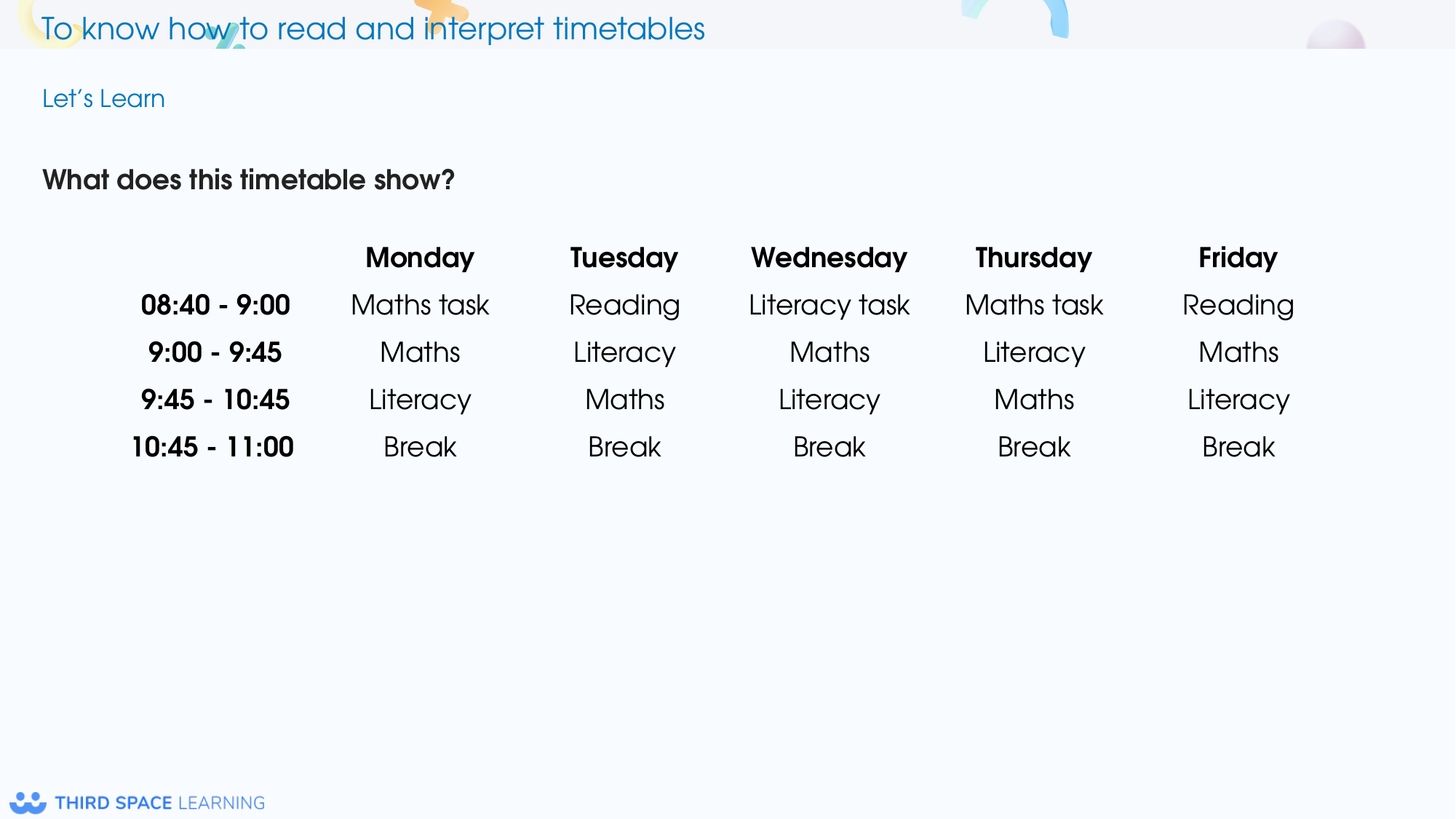

Let’s Learn
What does this timetable show?
|  | Monday | Tuesday | Wednesday | Thursday | Friday |
| --- | --- | --- | --- | --- | --- |
| 08:40 - 9:00 | Maths task | Reading | Literacy task | Maths task | Reading |
| 9:00 - 9:45 | Maths | Literacy | Maths | Literacy | Maths |
| 9:45 - 10:45 | Literacy | Maths | Literacy | Maths | Literacy |
| 10:45 - 11:00 | Break | Break | Break | Break | Break |